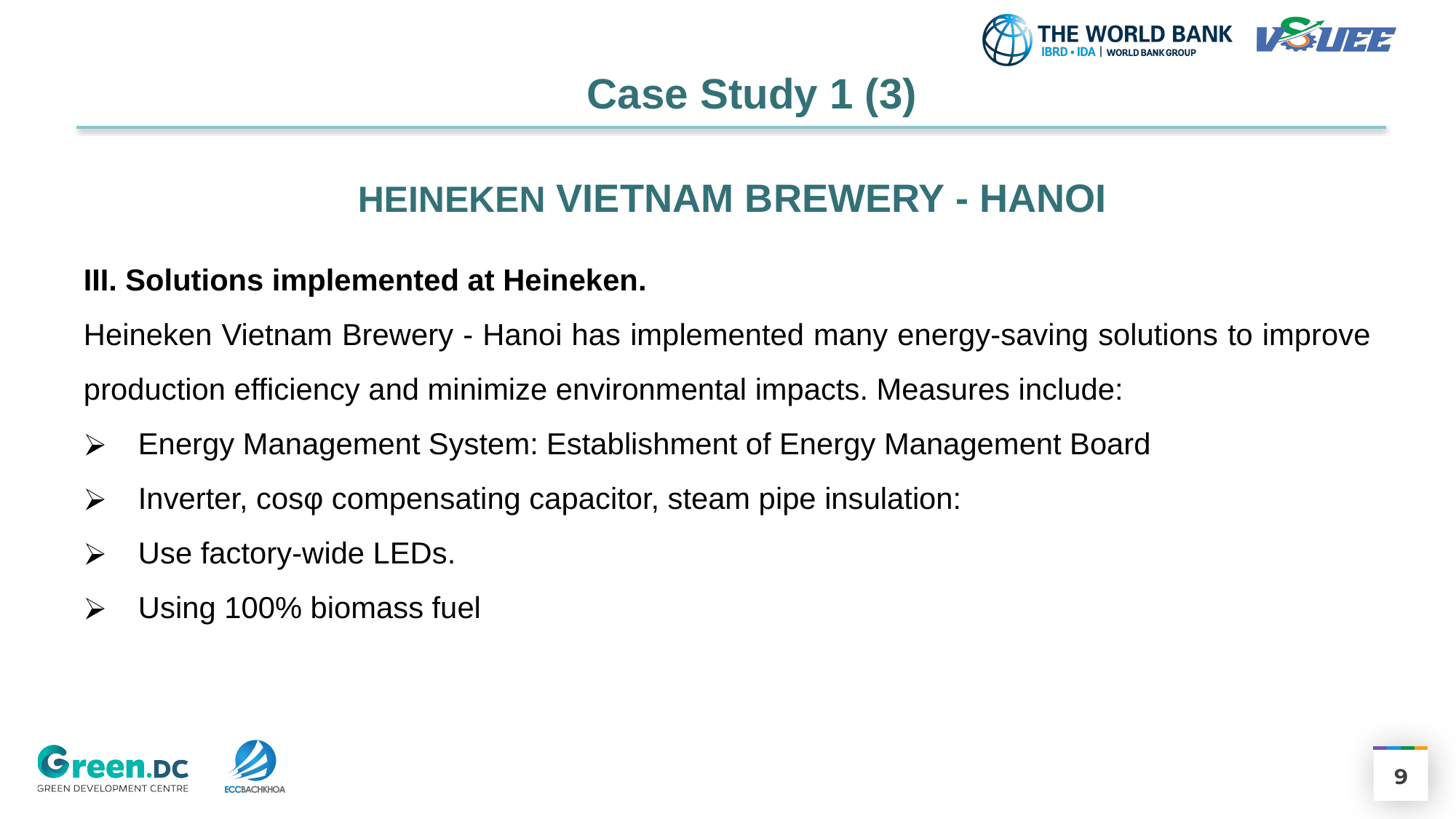

Case Study 1 (3)
HEINEKEN VIETNAM BREWERY - HANOI

III. Solutions implemented at Heineken.
Heineken Vietnam Brewery - Hanoi has implemented many energy-saving solutions to improve production efficiency and minimize environmental impacts. Measures include:
Energy Management System: Establishment of Energy Management Board
Inverter, cosφ compensating capacitor, steam pipe insulation:
Use factory-wide LEDs.
Using 100% biomass fuel